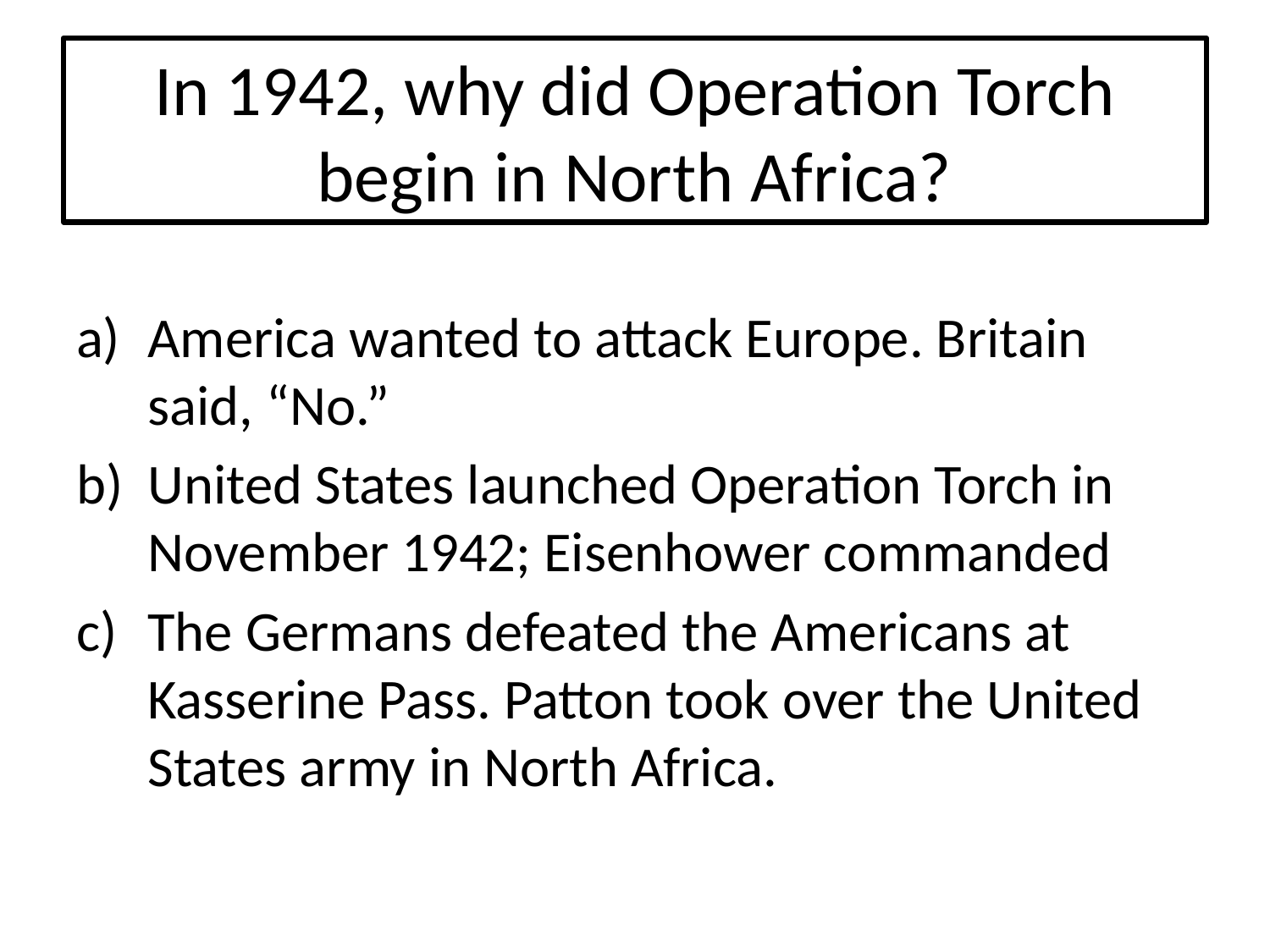

# In 1942, why did Operation Torch begin in North Africa?
America wanted to attack Europe. Britain said, “No.”
United States launched Operation Torch in November 1942; Eisenhower commanded
The Germans defeated the Americans at Kasserine Pass. Patton took over the United States army in North Africa.